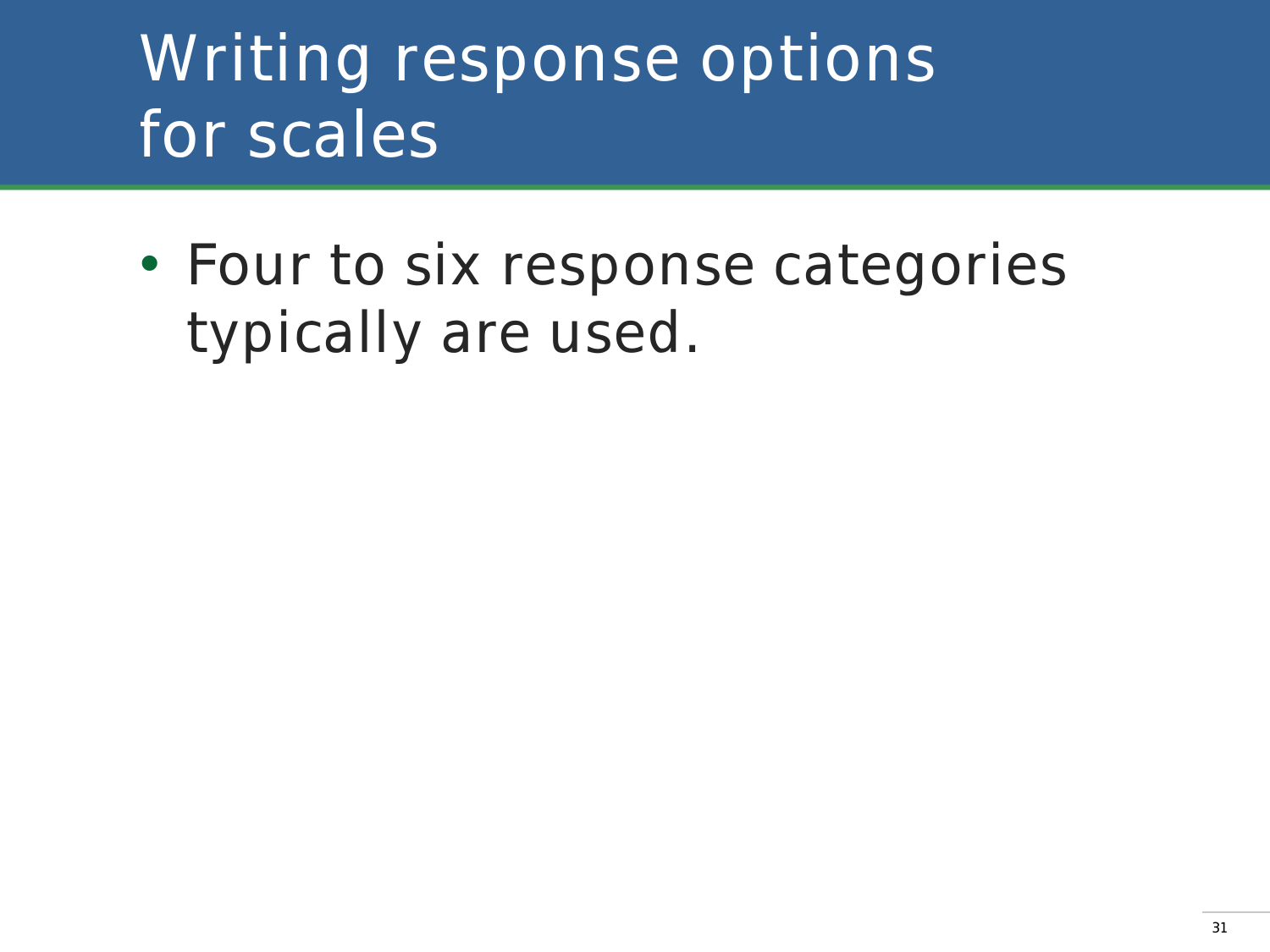

# Writing response options for scales
Four to six response categories typically are used.

31